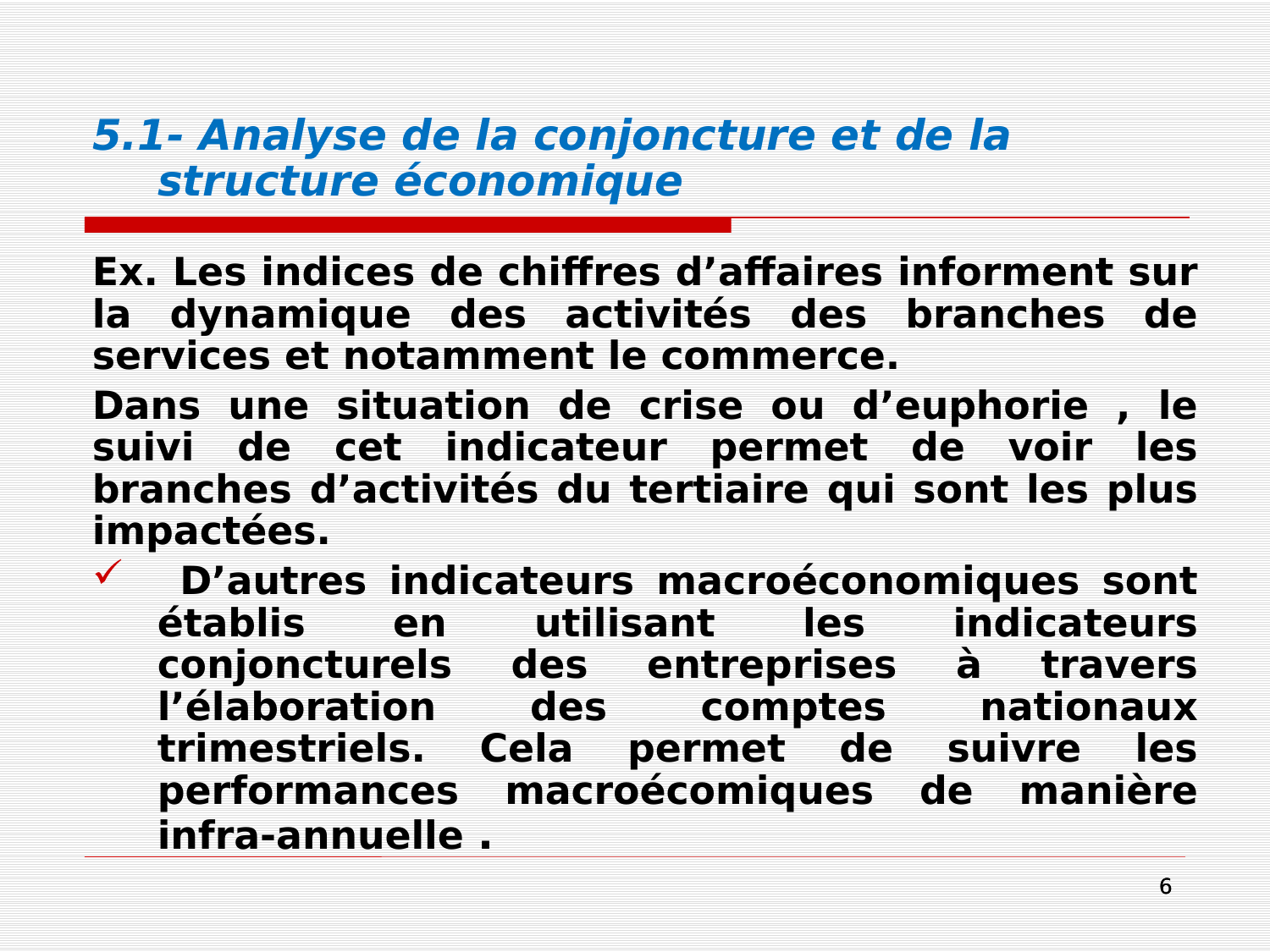

# 5.1- Analyse de la conjoncture et de la structure économique
Ex. Les indices de chiffres d’affaires informent sur la dynamique des activités des branches de services et notamment le commerce.
Dans une situation de crise ou d’euphorie , le suivi de cet indicateur permet de voir les branches d’activités du tertiaire qui sont les plus impactées.
 D’autres indicateurs macroéconomiques sont établis en utilisant les indicateurs conjoncturels des entreprises à travers l’élaboration des comptes nationaux trimestriels. Cela permet de suivre les performances macroécomiques de manière infra-annuelle .
6
6